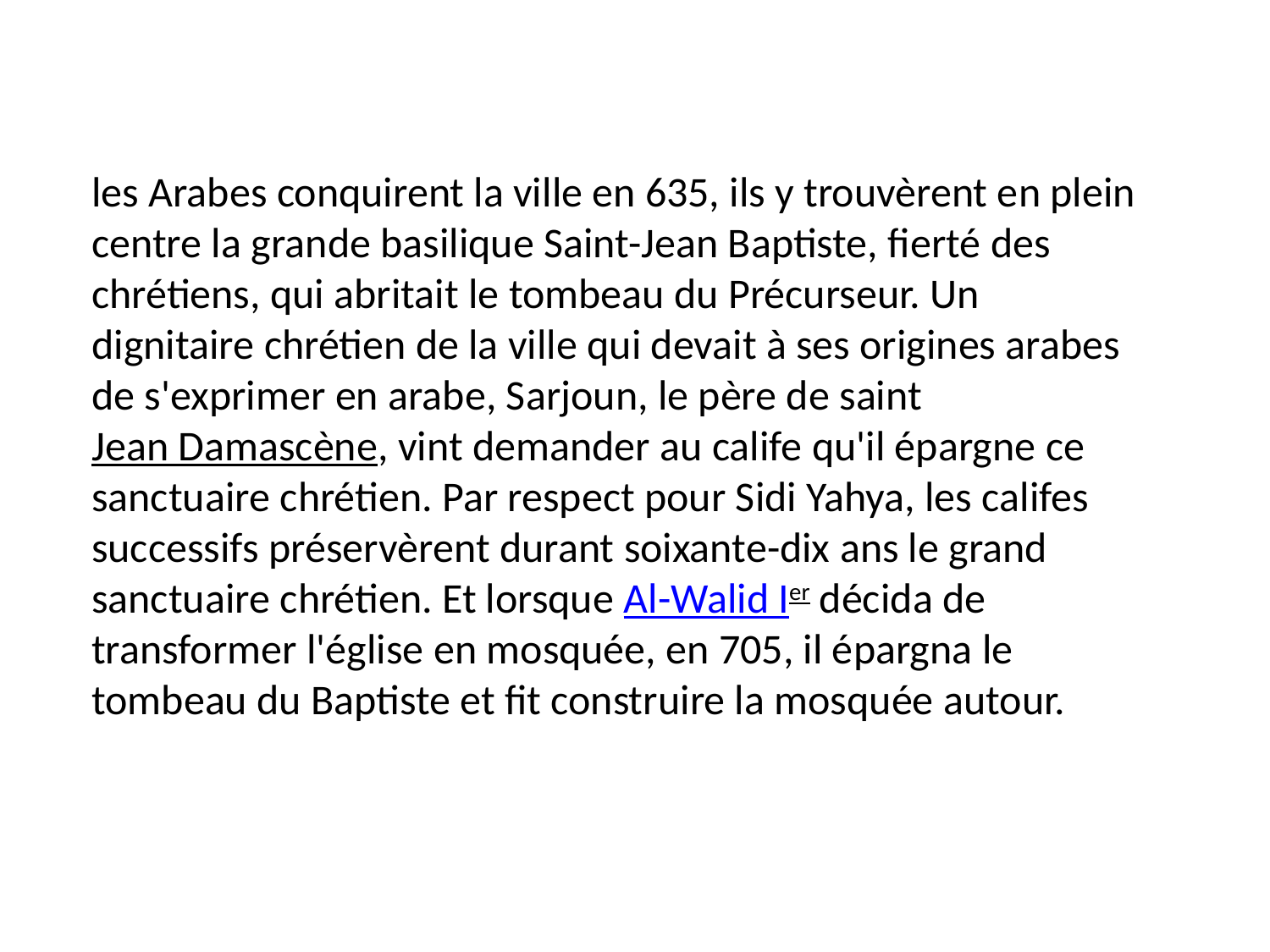

les Arabes conquirent la ville en 635, ils y trouvèrent en plein centre la grande basilique Saint-Jean Baptiste, fierté des chrétiens, qui abritait le tombeau du Précurseur. Un dignitaire chrétien de la ville qui devait à ses origines arabes de s'exprimer en arabe, Sarjoun, le père de saint Jean Damascène, vint demander au calife qu'il épargne ce sanctuaire chrétien. Par respect pour Sidi Yahya, les califes successifs préservèrent durant soixante-dix ans le grand sanctuaire chrétien. Et lorsque Al-Walid Ier décida de transformer l'église en mosquée, en 705, il épargna le tombeau du Baptiste et fit construire la mosquée autour.